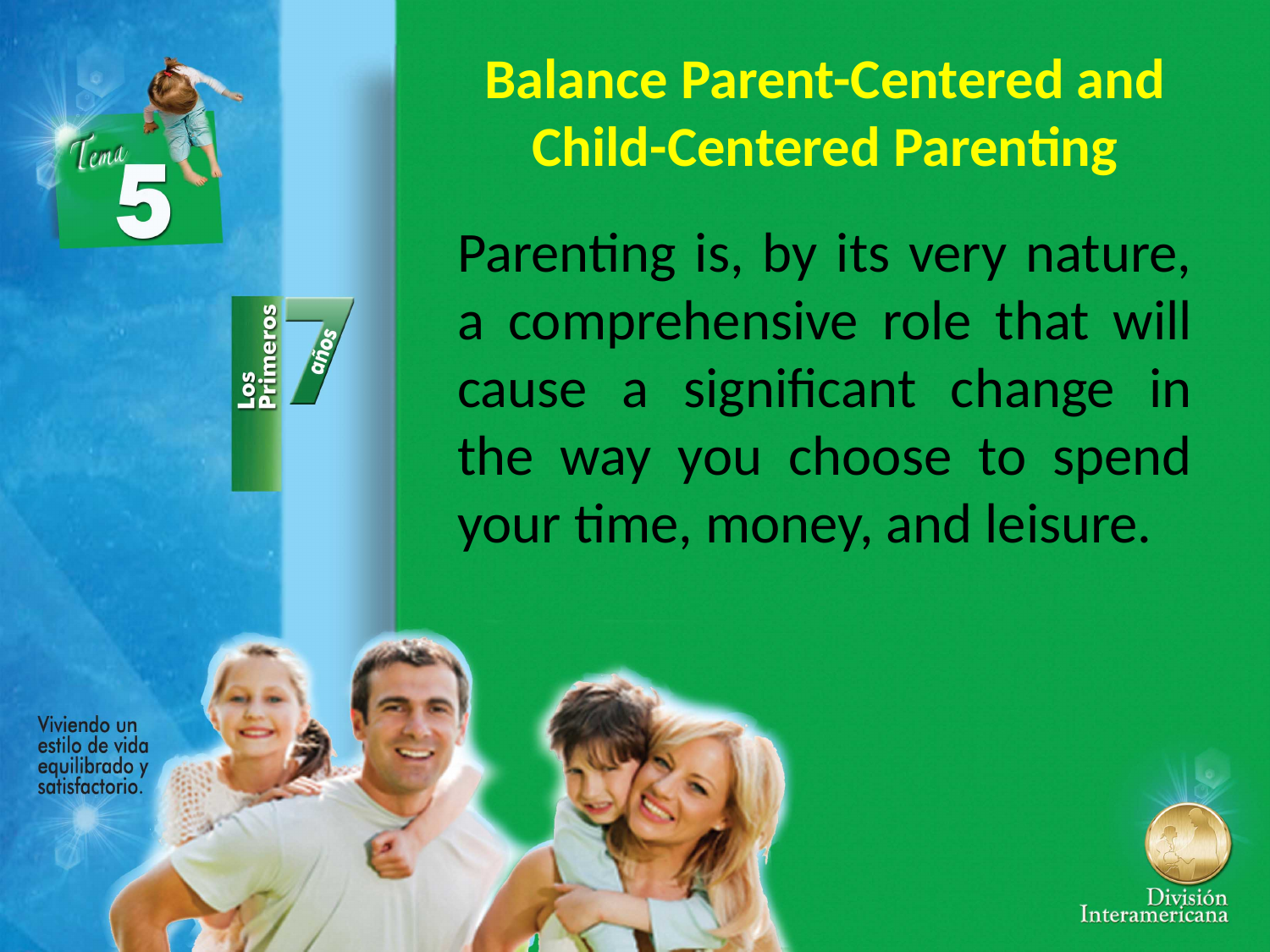

Balance Parent-Centered and Child-Centered Parenting

Parenting is, by its very nature, a comprehensive role that will cause a significant change in the way you choose to spend your time, money, and leisure.